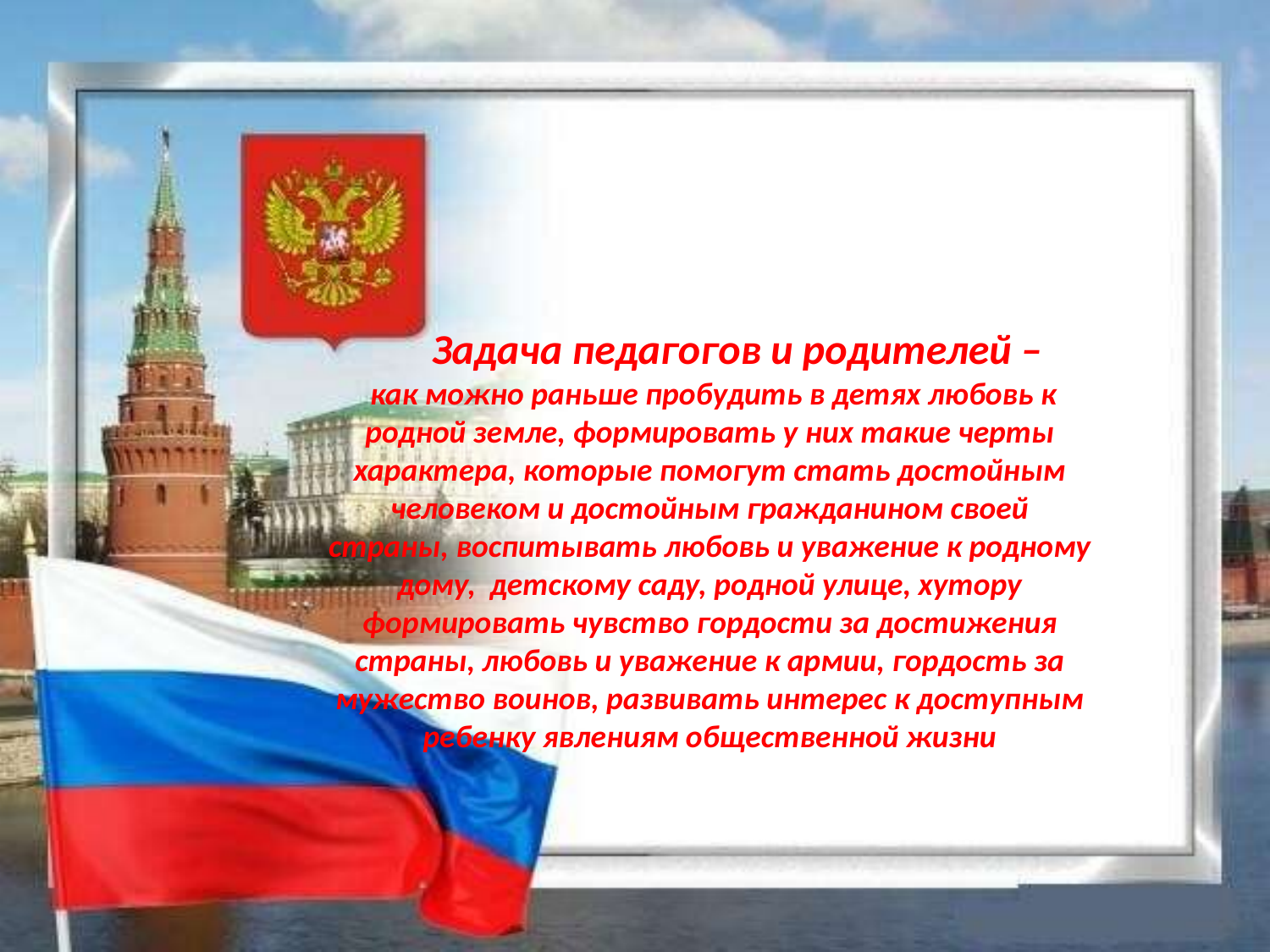

Задача педагогов и родителей –
 как можно раньше пробудить в детях любовь к родной земле, формировать у них такие черты характера, которые помогут стать достойным человеком и достойным гражданином своей страны, воспитывать любовь и уважение к родному дому,  детскому саду, родной улице, хутору формировать чувство гордости за достижения страны, любовь и уважение к армии, гордость за мужество воинов, развивать интерес к доступным ребенку явлениям общественной жизни